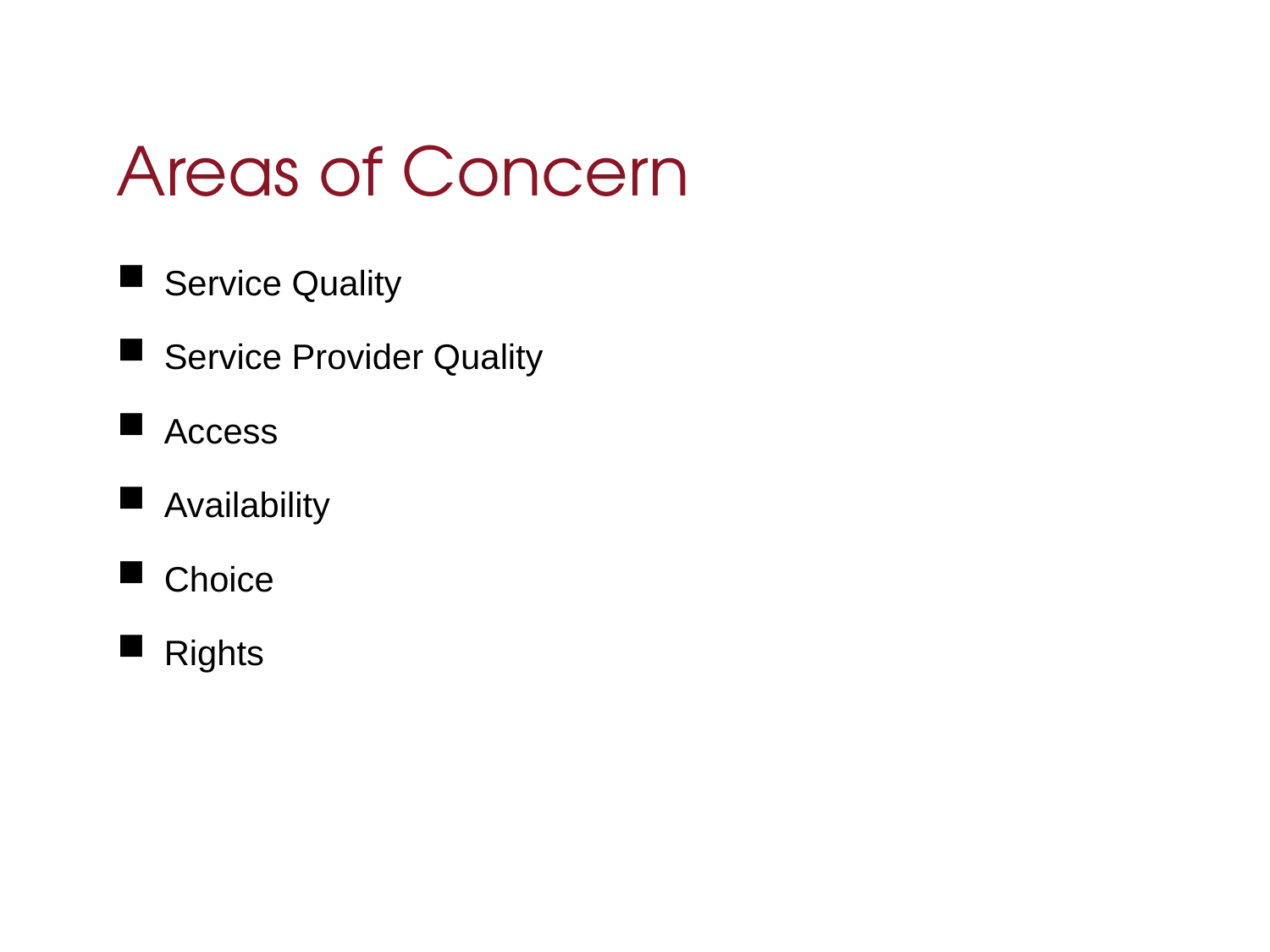

# Areas of Concern
Service Quality
Service Provider Quality
Access
Availability
Choice
Rights